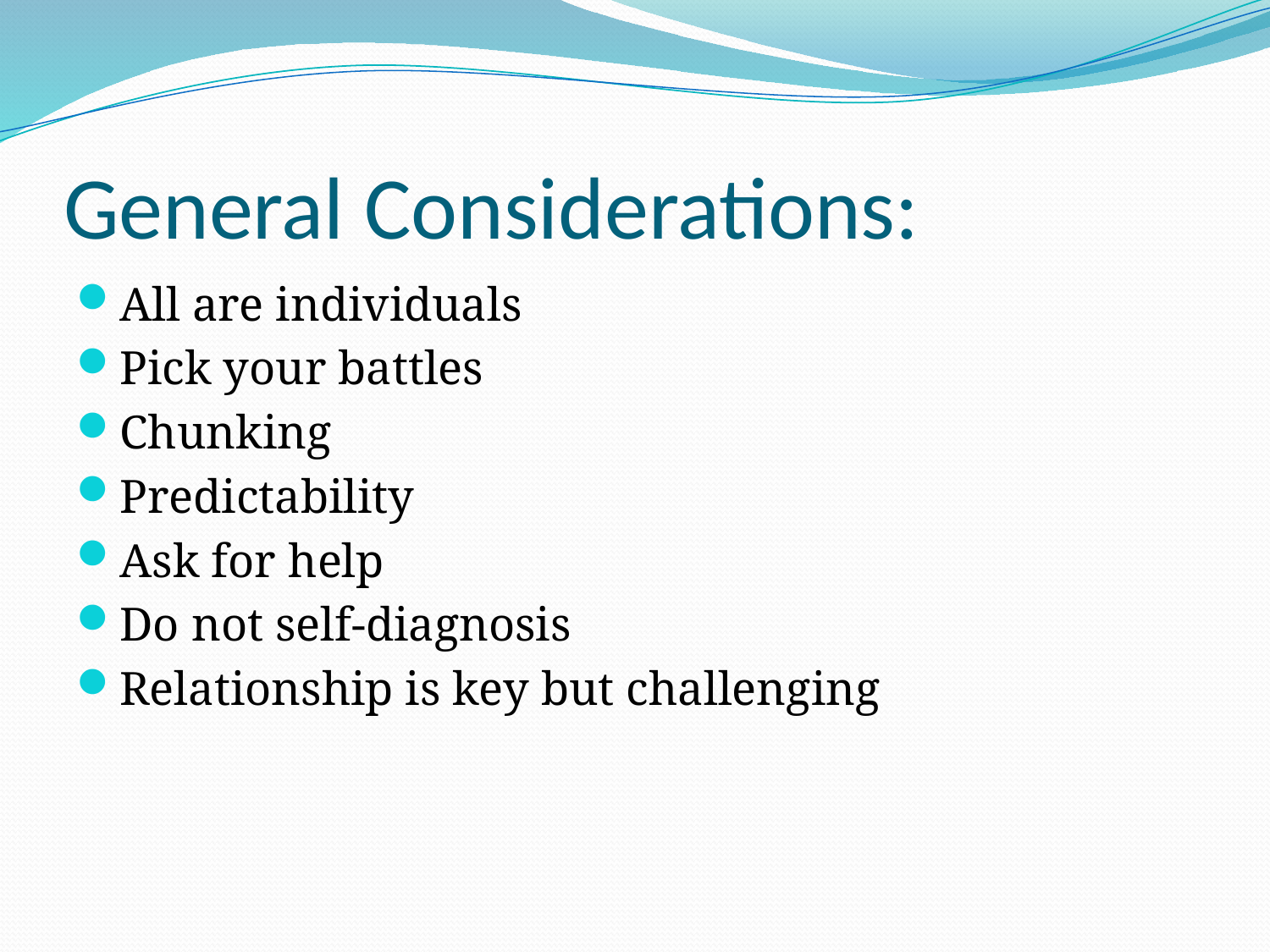

# General Considerations:
All are individuals
Pick your battles
Chunking
Predictability
Ask for help
Do not self-diagnosis
Relationship is key but challenging